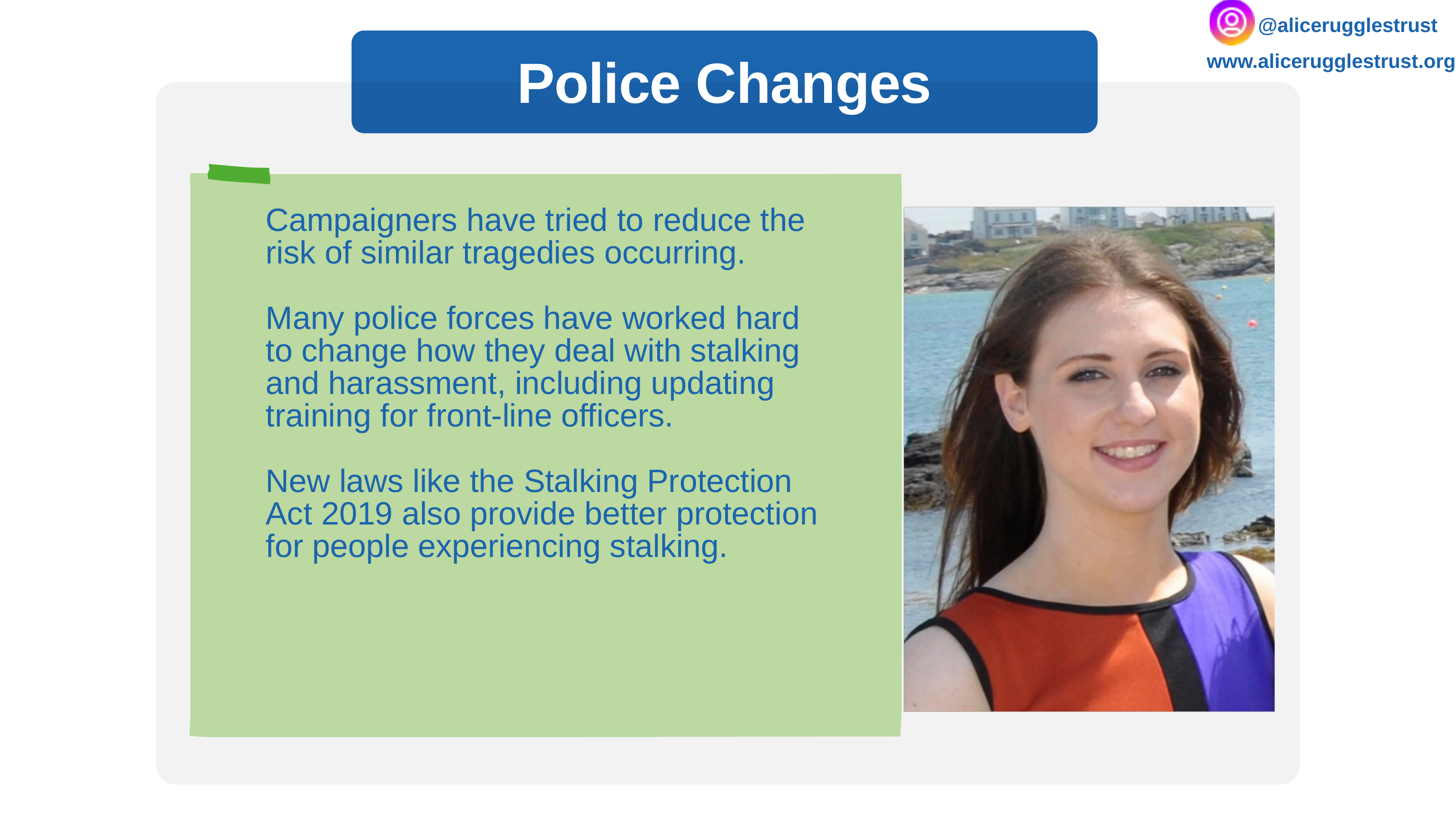

@alicerugglestrust

Police Changes
www.alicerugglestrust.org

Campaigners have tried to reduce the risk of similar tragedies occurring.

Many police forces have worked hard to change how they deal with stalking and harassment, including updating training for front-line officers.

New laws like the Stalking Protection Act 2019 also provide better protection for people experiencing stalking.